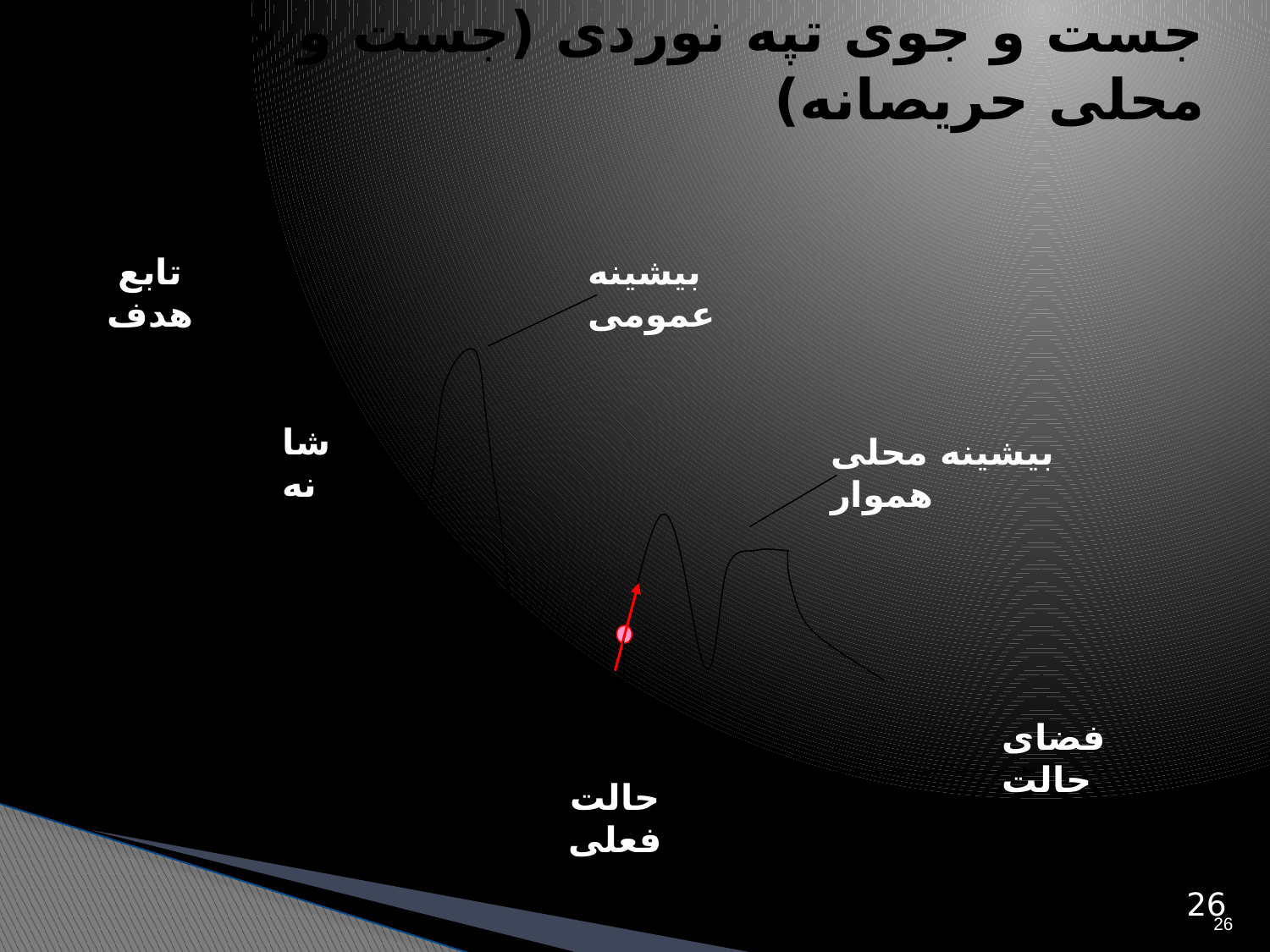

جست و جوی تپه نوردی (جست و جوی محلی حریصانه)
تابع هدف
بیشینه عمومی

شانه
بیشینه محلی هموار

فضای حالت

حالت فعلی
26